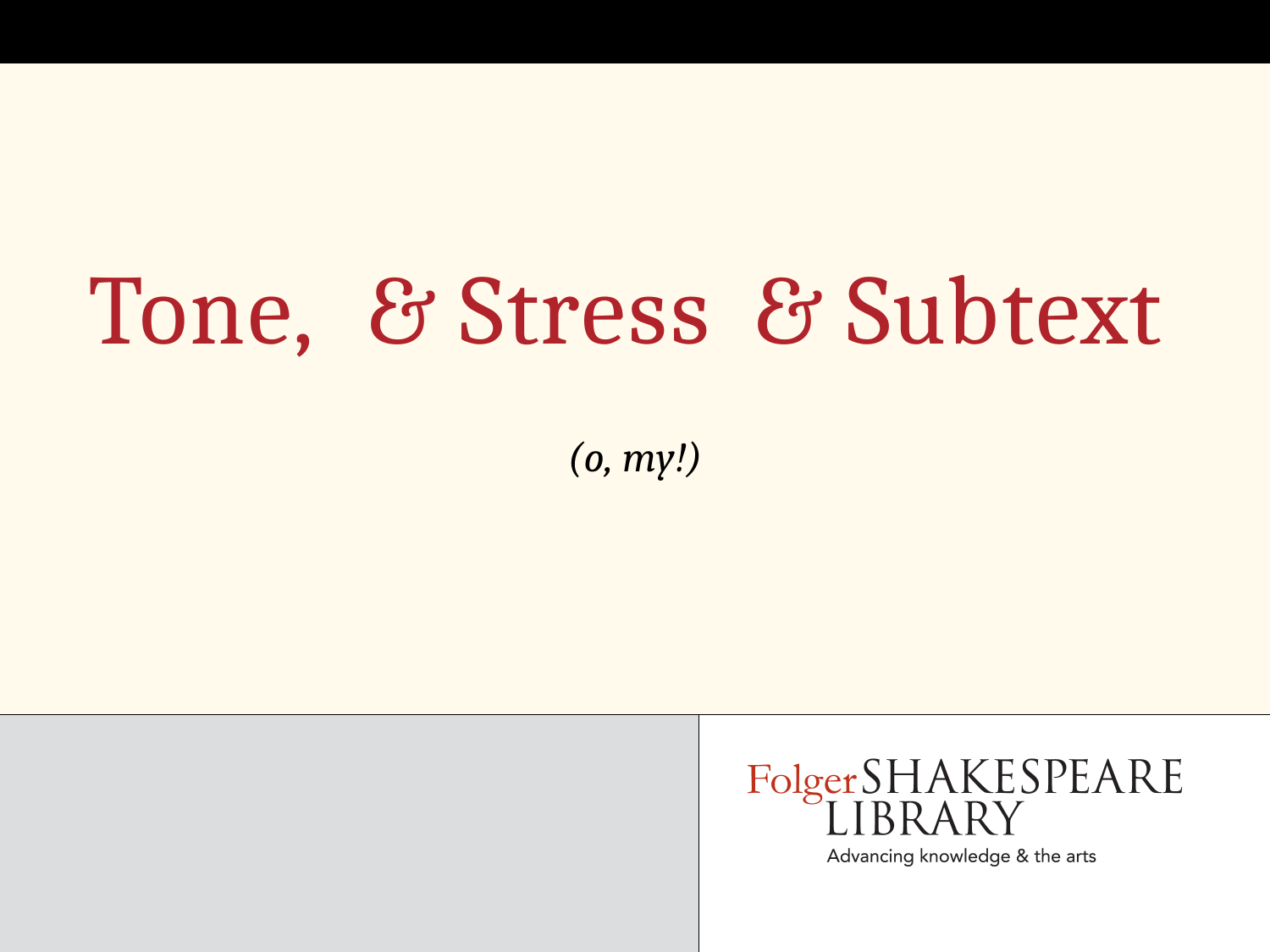

# Tone,
& Stress
& Subtext
(o, my!)